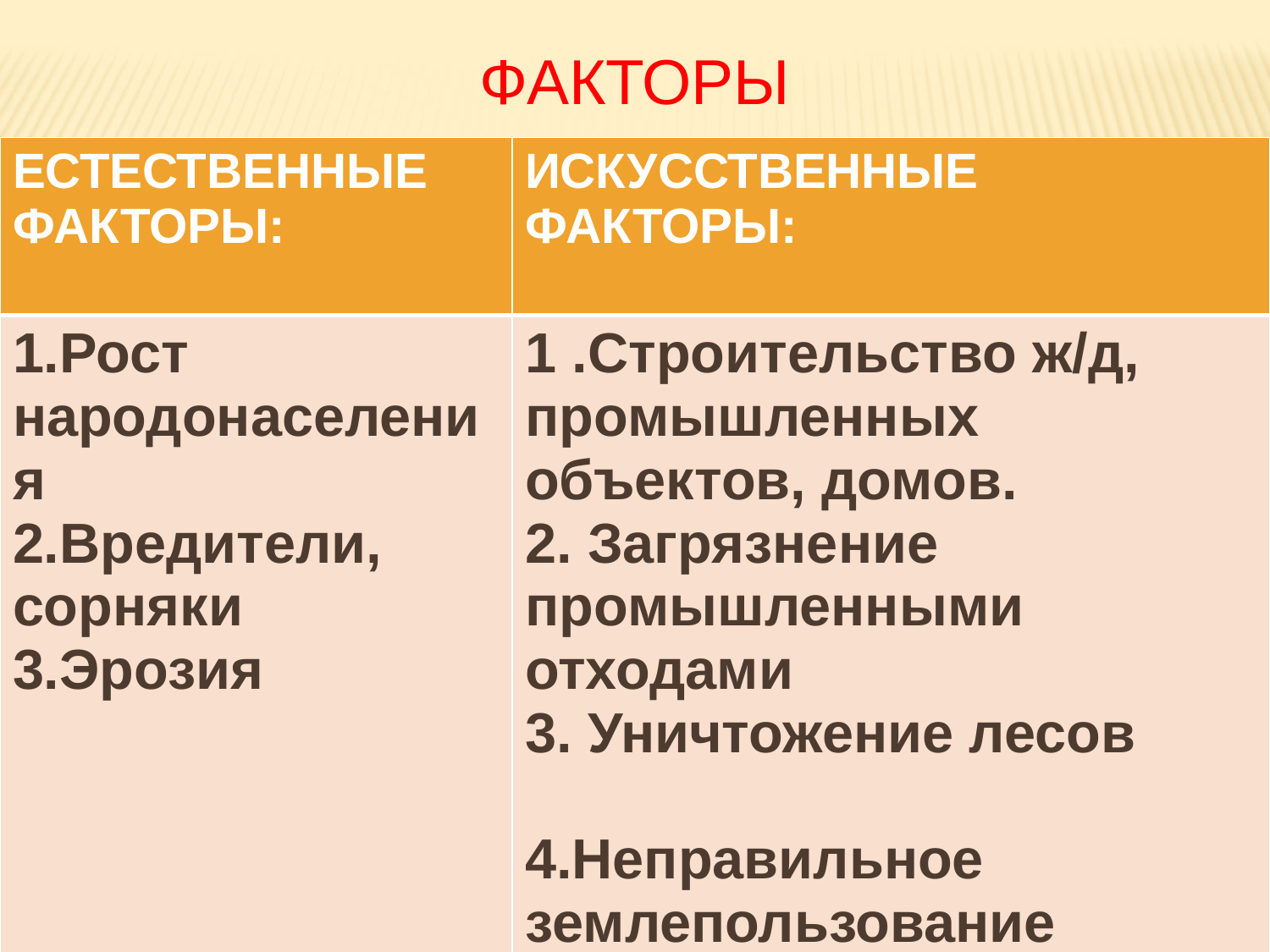

# Факторы
| ЕСТЕСТВЕННЫЕ ФАКТОРЫ: | ИСКУССТВЕННЫЕ ФАКТОРЫ: |
| --- | --- |
| 1.Рост народонаселения 2.Вредители, сорняки 3.Эрозия | 1 .Строительство ж/д, промышленных объектов, домов. 2. Загрязнение промышленными отходами 3. Уничтожение лесов 4.Неправильное землепользование |